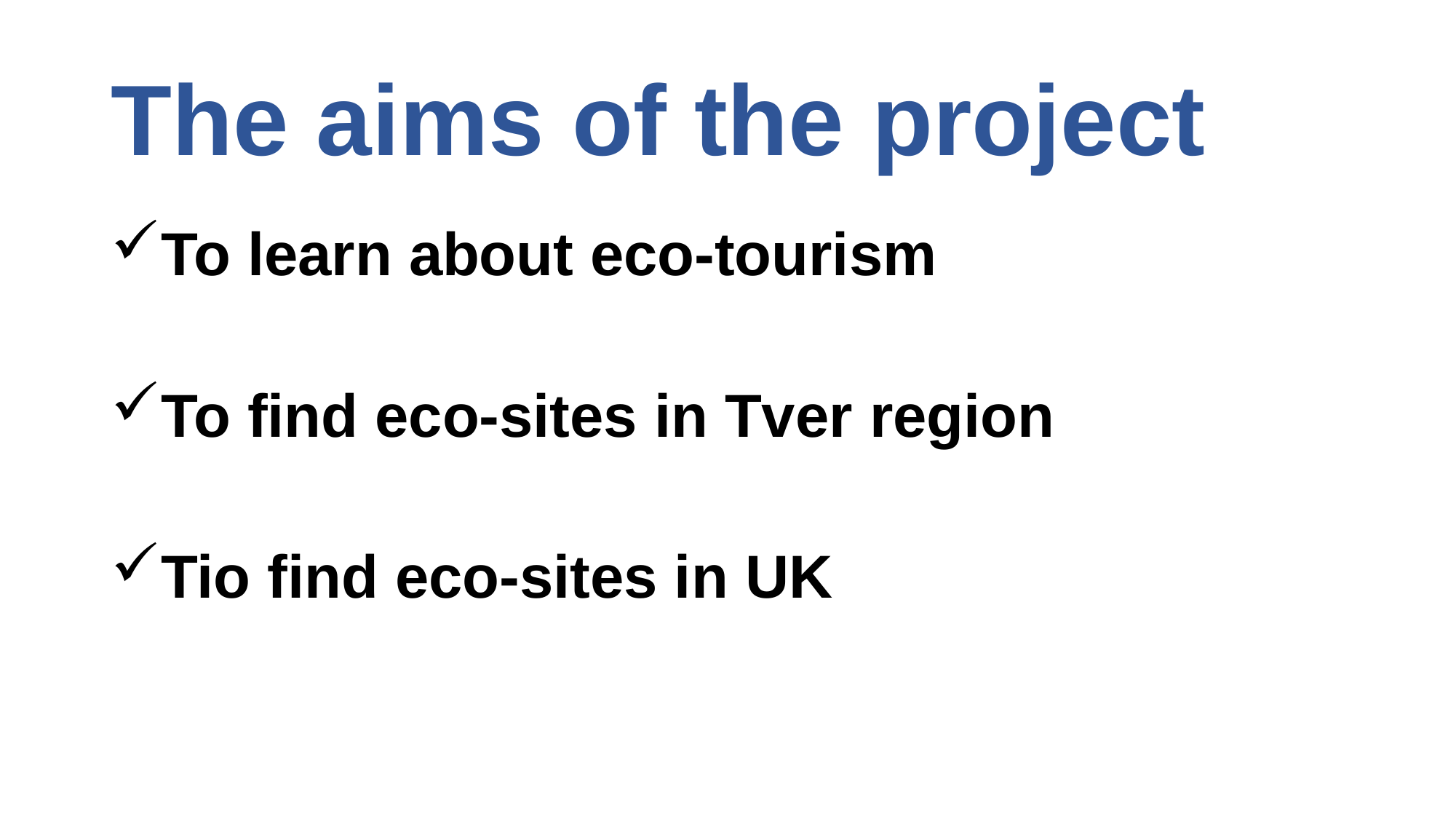

# The aims of the project
To learn about eco-tourism

To find eco-sites in Tver region

Tio find eco-sites in UK